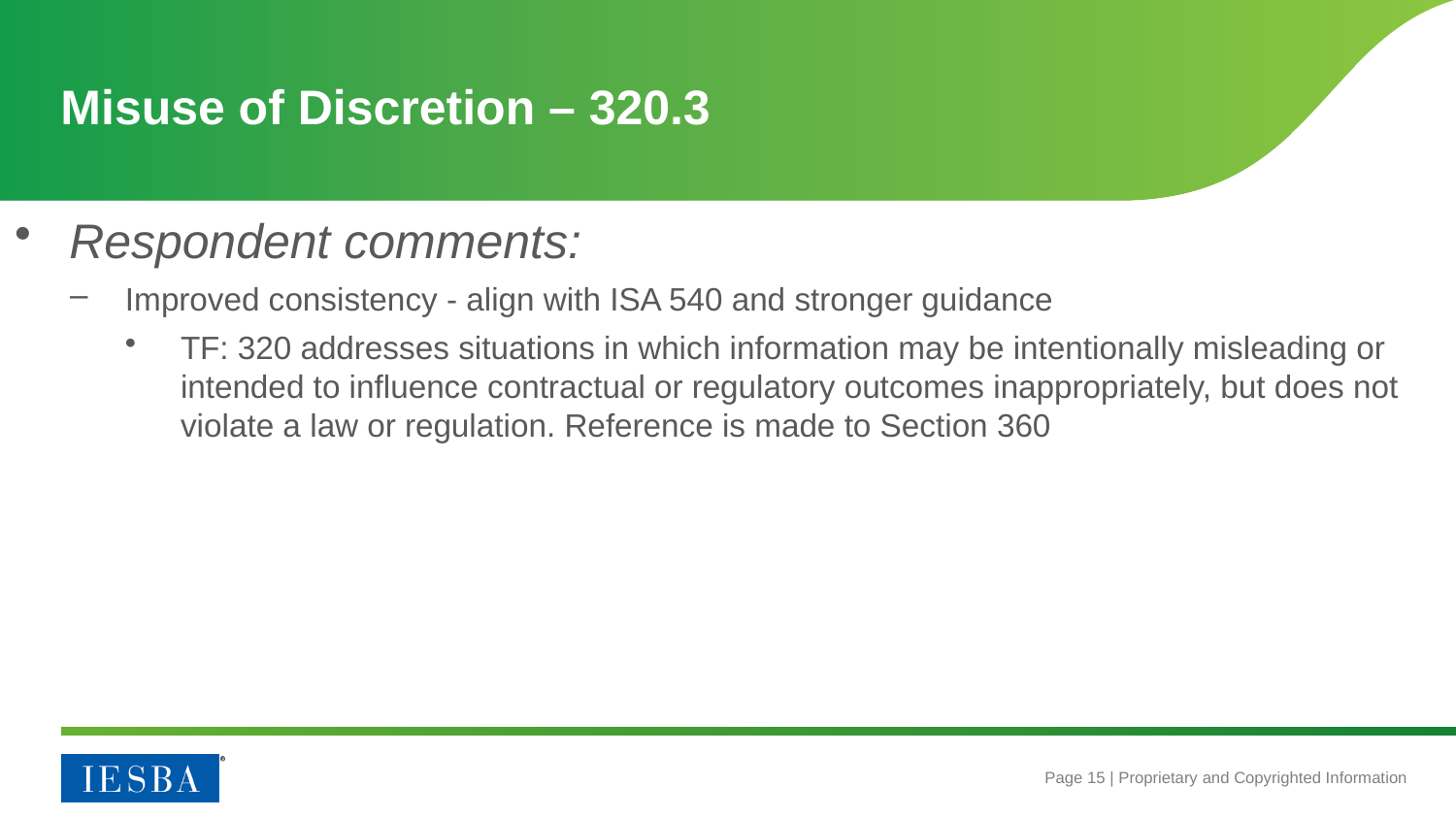

# Misuse of Discretion – 320.3
Respondent comments:
Improved consistency - align with ISA 540 and stronger guidance
TF: 320 addresses situations in which information may be intentionally misleading or intended to influence contractual or regulatory outcomes inappropriately, but does not violate a law or regulation. Reference is made to Section 360